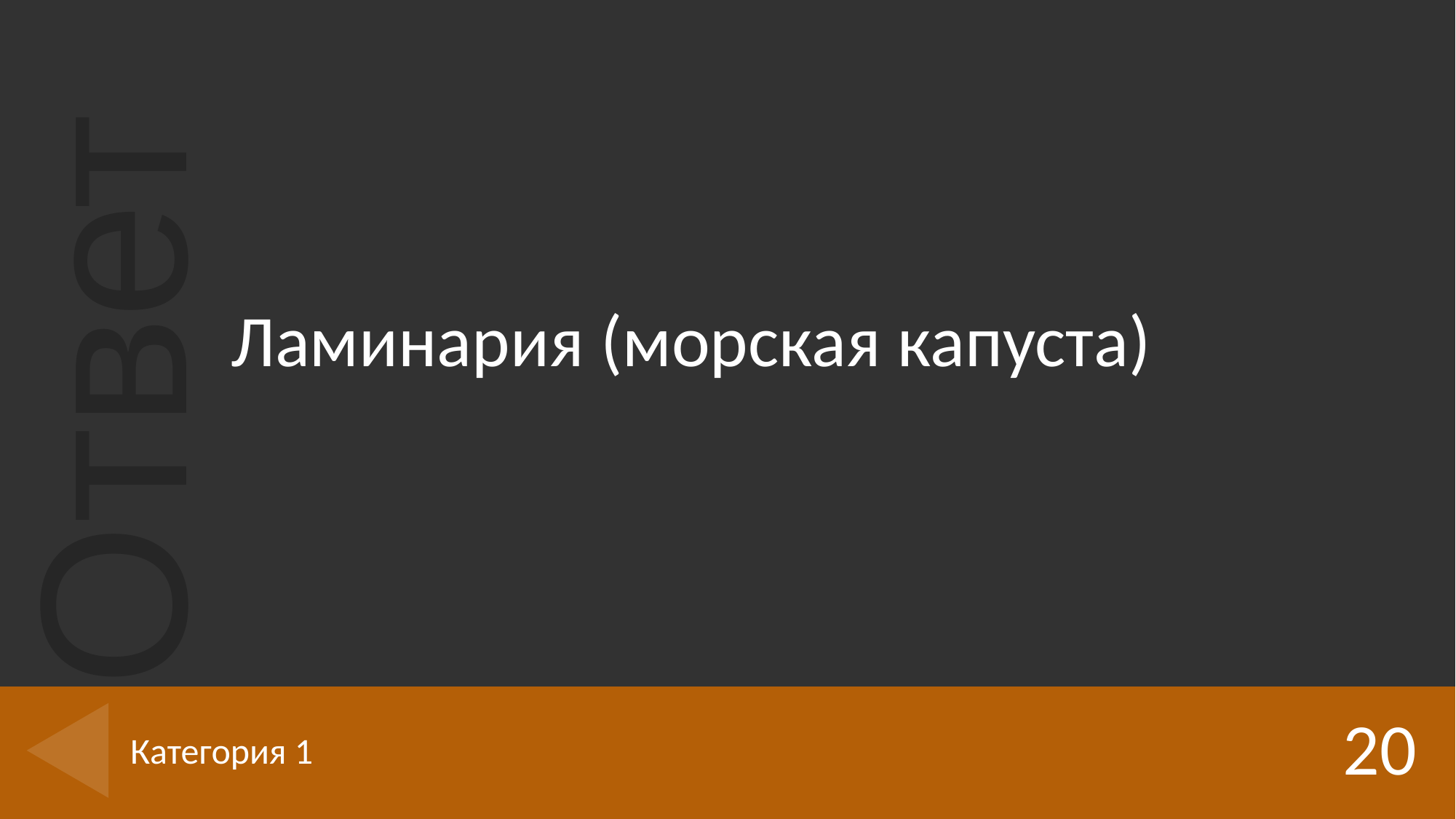

Ламинария (морская капуста)
20
# Категория 1